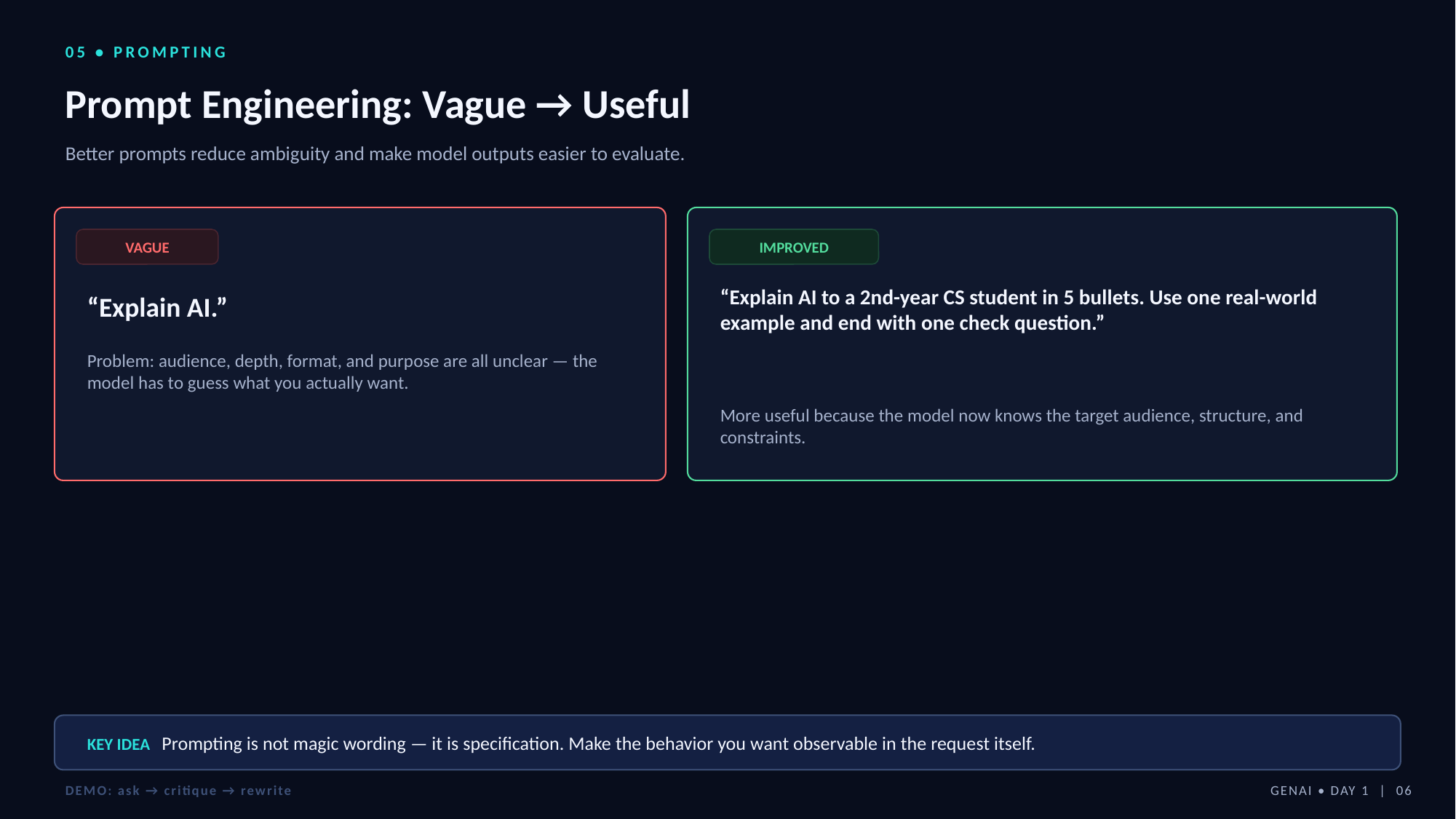

05 • PROMPTING
Prompt Engineering: Vague → Useful
Better prompts reduce ambiguity and make model outputs easier to evaluate.

VAGUE

IMPROVED
“Explain AI.”
“Explain AI to a 2nd-year CS student in 5 bullets. Use one real-world example and end with one check question.”
Problem: audience, depth, format, and purpose are all unclear — the model has to guess what you actually want.
More useful because the model now knows the target audience, structure, and constraints.

KEY IDEA   Prompting is not magic wording — it is specification. Make the behavior you want observable in the request itself.
DEMO: ask → critique → rewrite
GENAI • DAY 1  |  06